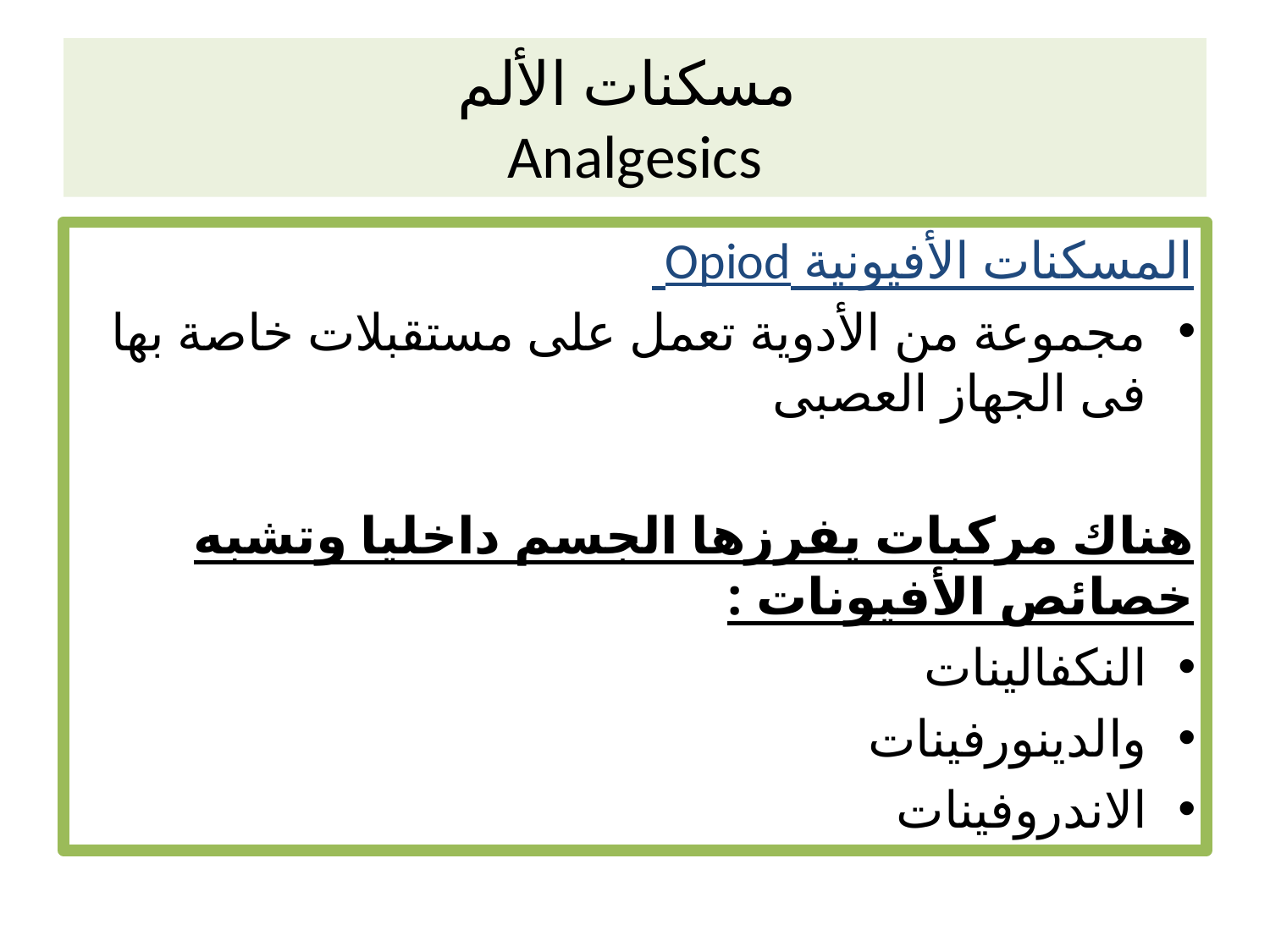

# مسكنات الألم Analgesics
المسكنات الأفيونية Opiod
مجموعة من الأدوية تعمل على مستقبلات خاصة بها فى الجهاز العصبى

هناك مركبات يفرزها الجسم داخليا وتشبه خصائص الأفيونات :
النكفالينات
والدينورفينات
الاندروفينات